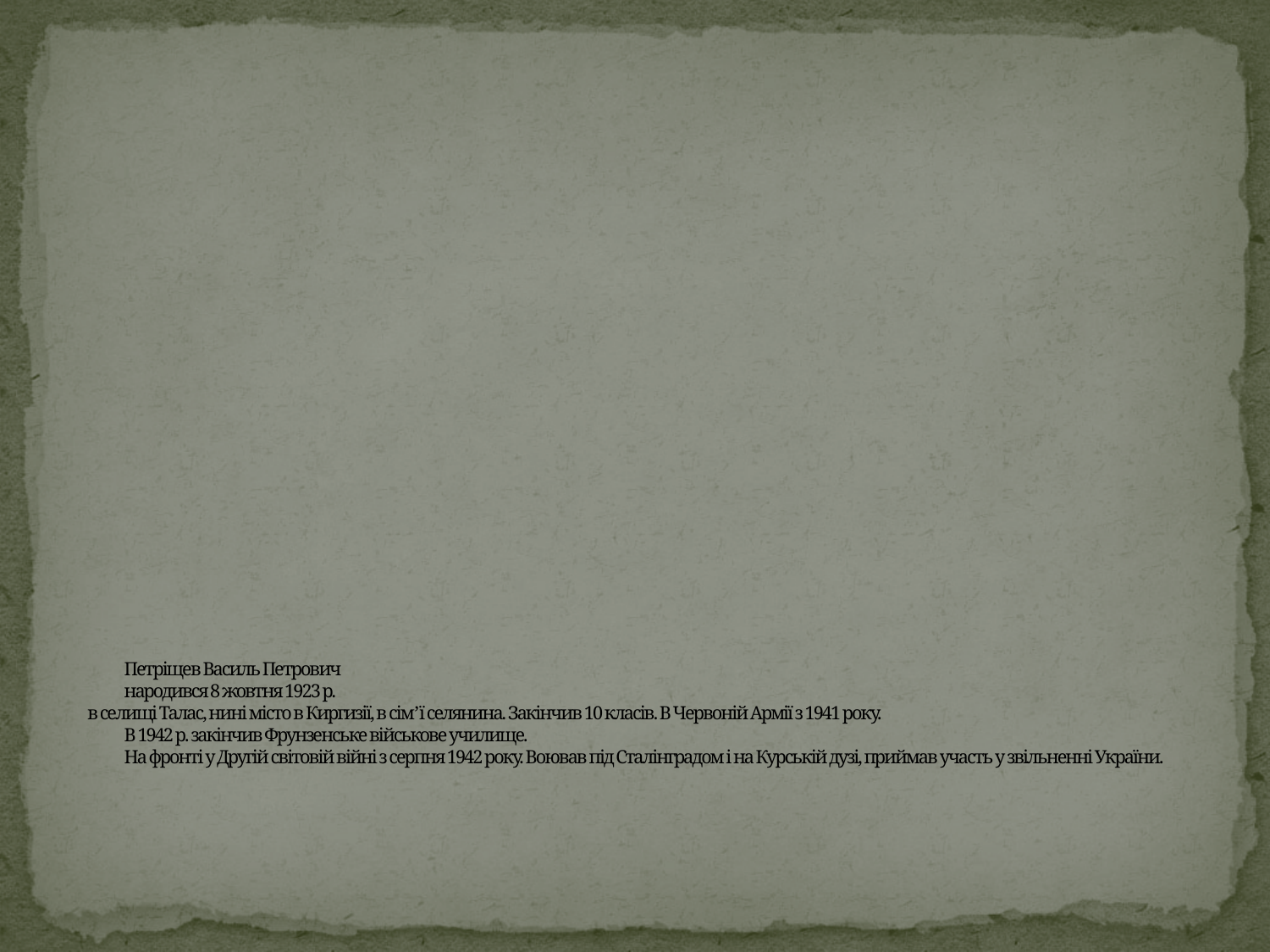

Петріщев Василь Петрович
			народився 8 жовтня 1923 р.
в селищі Талас, нині місто в Киргизії, в сім’ї селянина. Закінчив 10 класів. В Червоній Армії з 1941 року.
   	В 1942 р. закінчив Фрунзенське військове училище.
	На фронті у Другій світовій війні з серпня 1942 року. Воював під Сталінградом і на Курській дузі, приймав участь у звільненні України.